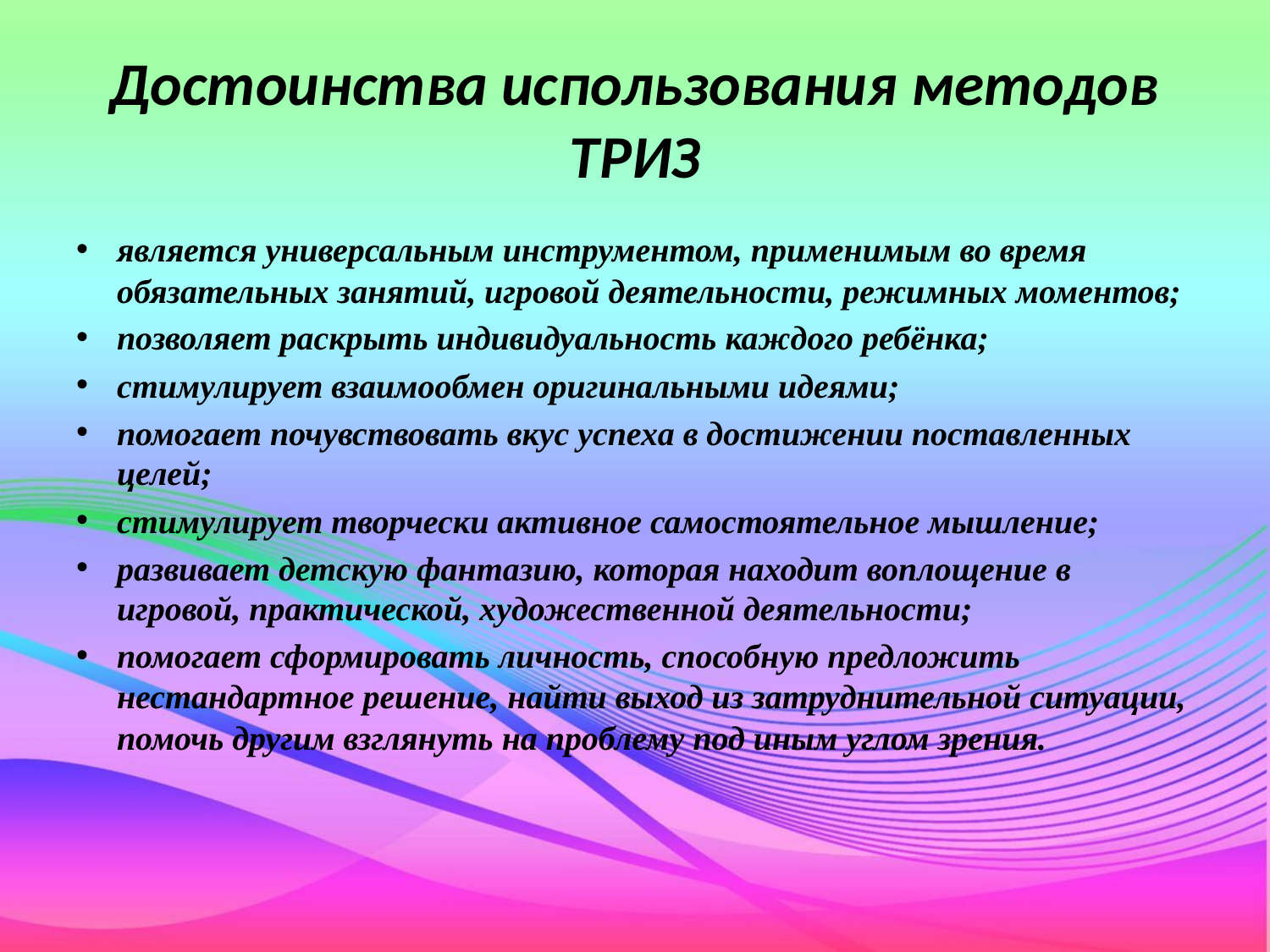

# Достоинства использования методов ТРИЗ
является универсальным инструментом, применимым во время обязательных занятий, игровой деятельности, режимных моментов;
позволяет раскрыть индивидуальность каждого ребёнка;
стимулирует взаимообмен оригинальными идеями;
помогает почувствовать вкус успеха в достижении поставленных целей;
стимулирует творчески активное самостоятельное мышление;
развивает детскую фантазию, которая находит воплощение в игровой, практической, художественной деятельности;
помогает сформировать личность, способную предложить нестандартное решение, найти выход из затруднительной ситуации, помочь другим взглянуть на проблему под иным углом зрения.